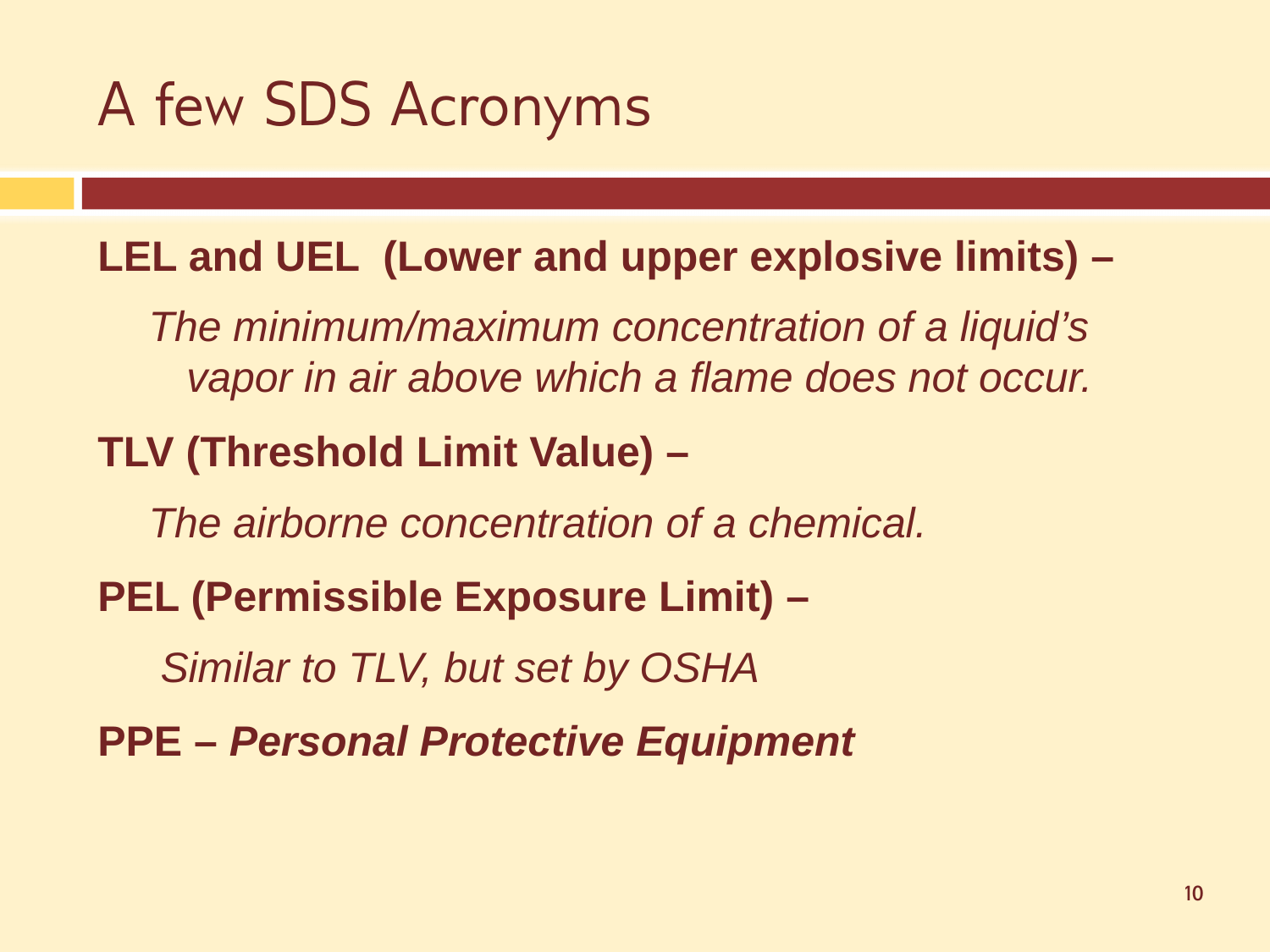

# A few SDS Acronyms
LEL and UEL  (Lower and upper explosive limits) –
The minimum/maximum concentration of a liquid’s vapor in air above which a flame does not occur.
TLV (Threshold Limit Value) –
The airborne concentration of a chemical.
PEL (Permissible Exposure Limit) –
 Similar to TLV, but set by OSHA
PPE – Personal Protective Equipment